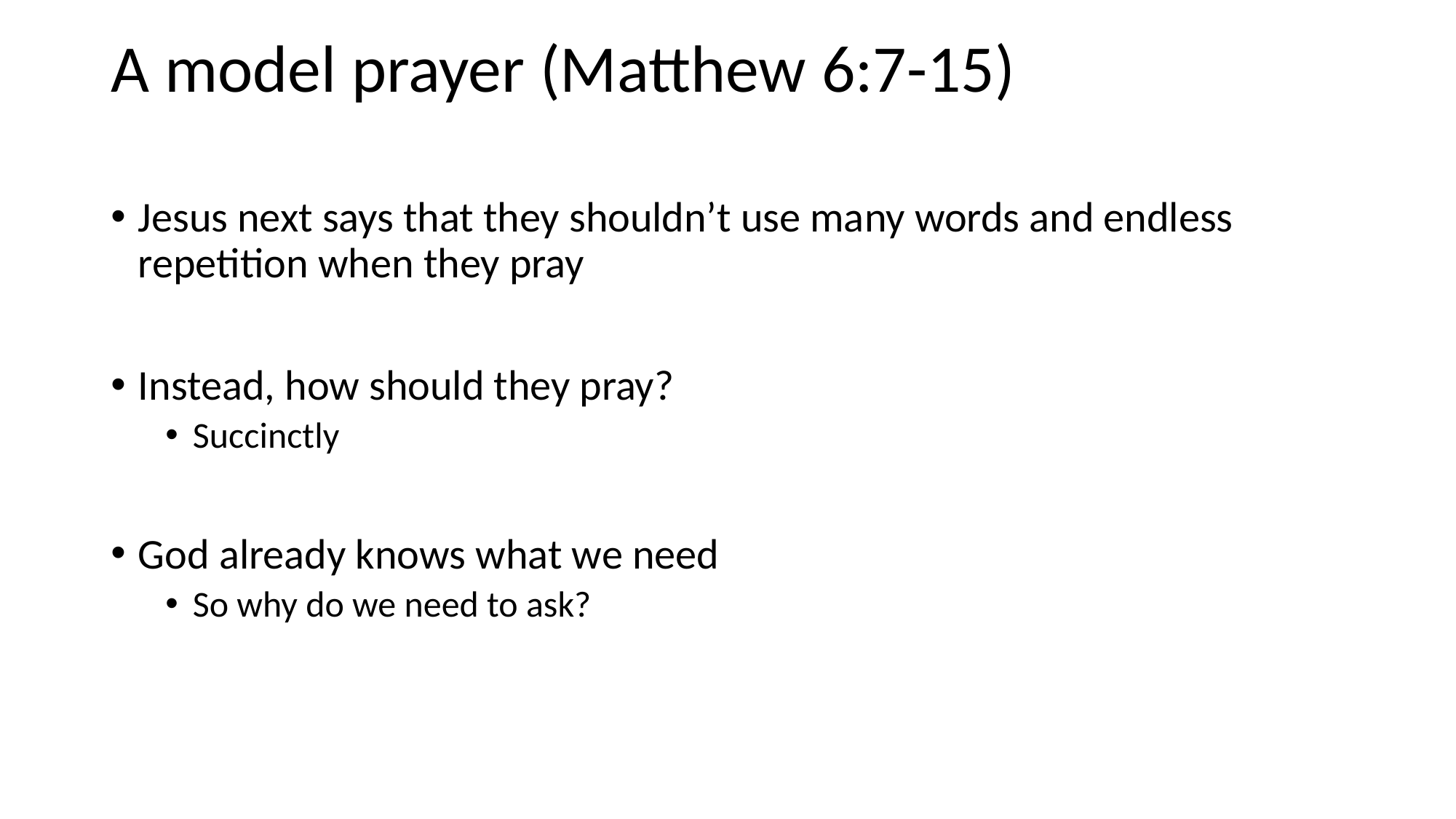

# A model prayer (Matthew 6:7-15)

Jesus next says that they shouldn’t use many words and endless repetition when they pray

Instead, how should they pray?
Succinctly

God already knows what we need
So why do we need to ask?